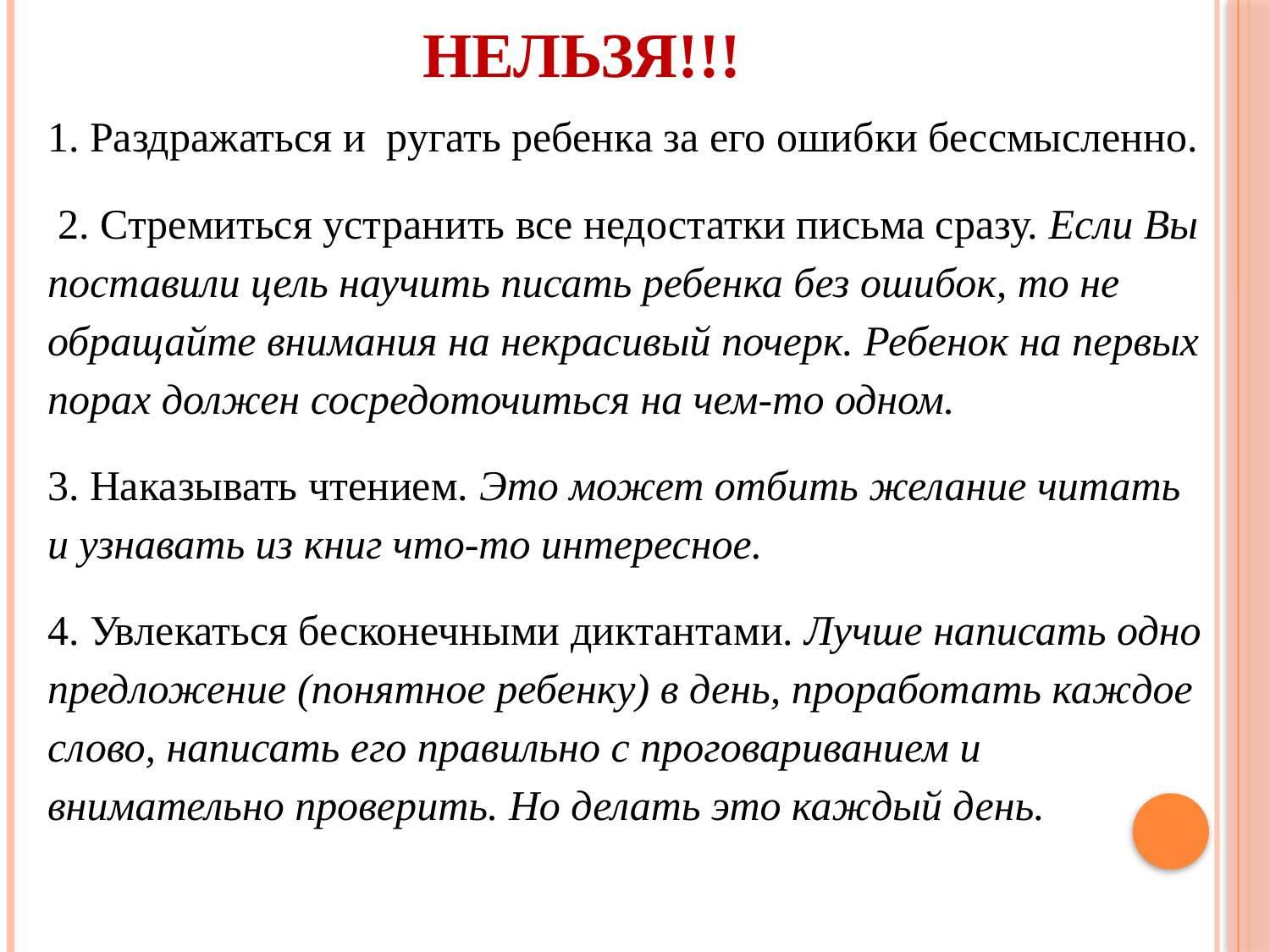

# нельзя!!!
1. Раздражаться и  ругать ребенка за его ошибки бессмысленно.
 2. Стремиться устранить все недостатки письма сразу. Если Вы поставили цель научить писать ребенка без ошибок, то не обращайте внимания на некрасивый почерк. Ребенок на первых порах должен сосредоточиться на чем-то одном.
3. Наказывать чтением. Это может отбить желание читать и узнавать из книг что-то интересное.
4. Увлекаться бесконечными диктантами. Лучше написать одно предложение (понятное ребенку) в день, проработать каждое слово, написать его правильно с проговариванием и внимательно проверить. Но делать это каждый день.